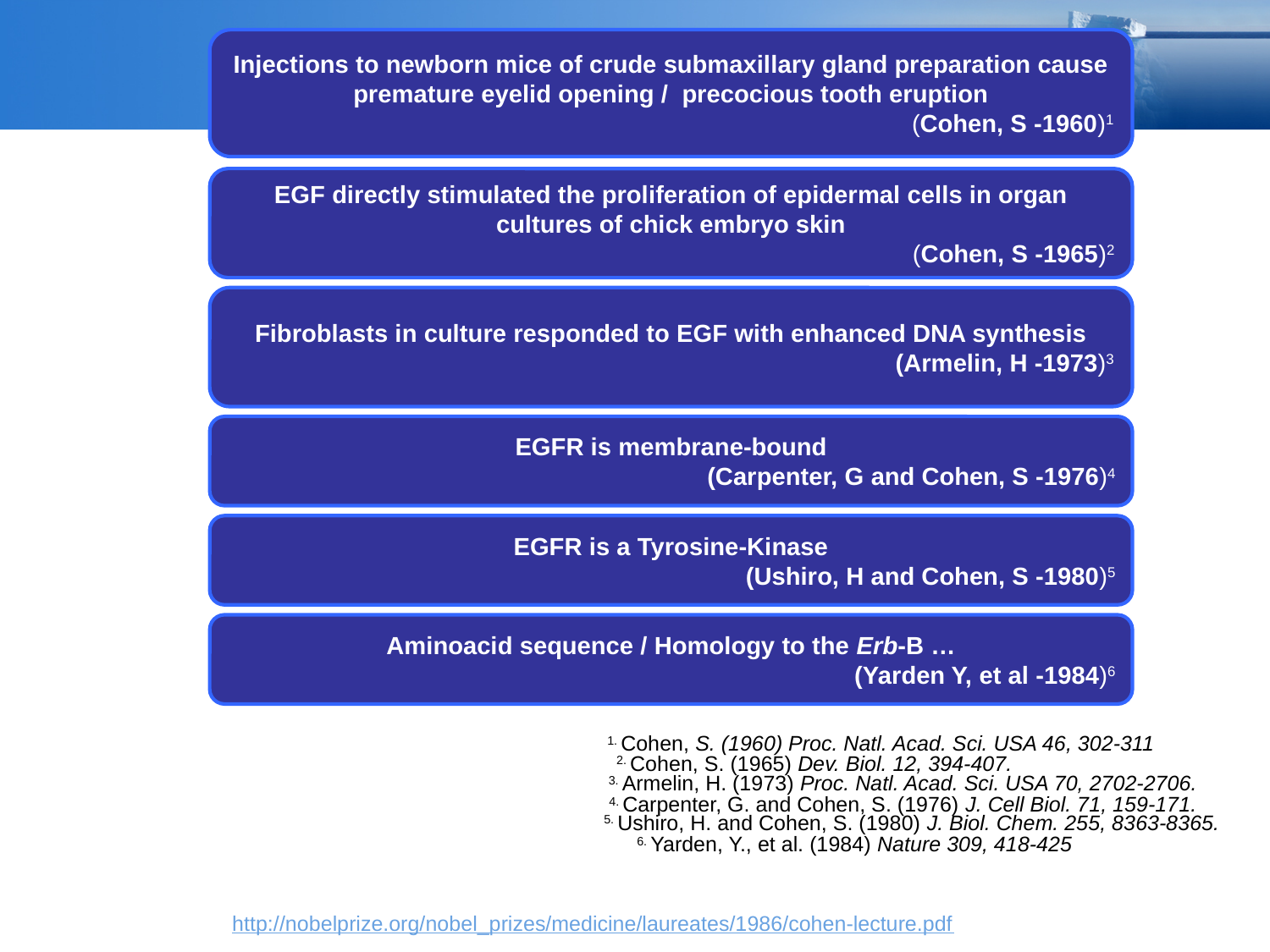

Injections to newborn mice of crude submaxillary gland preparation cause premature eyelid opening /  precocious tooth eruption
(Cohen, S -1960)1
EGF directly stimulated the proliferation of epidermal cells in organ cultures of chick embryo skin
(Cohen, S -1965)2
Fibroblasts in culture responded to EGF with enhanced DNA synthesis
(Armelin, H -1973)3
EGFR is membrane-bound
(Carpenter, G and Cohen, S -1976)4
EGFR is a Tyrosine-Kinase
(Ushiro, H and Cohen, S -1980)5
Aminoacid sequence / Homology to the Erb-B …
(Yarden Y, et al -1984)6
1. Cohen, S. (1960) Proc. Natl. Acad. Sci. USA 46, 302-311
2. Cohen, S. (1965) Dev. Biol. 12, 394-407.
3. Armelin, H. (1973) Proc. Natl. Acad. Sci. USA 70, 2702-2706.
4. Carpenter, G. and Cohen, S. (1976) J. Cell Biol. 71, 159-171.
5. Ushiro, H. and Cohen, S. (1980) J. Biol. Chem. 255, 8363-8365.
6. Yarden, Y., et al. (1984) Nature 309, 418-425
http://nobelprize.org/nobel_prizes/medicine/laureates/1986/cohen-lecture.pdf